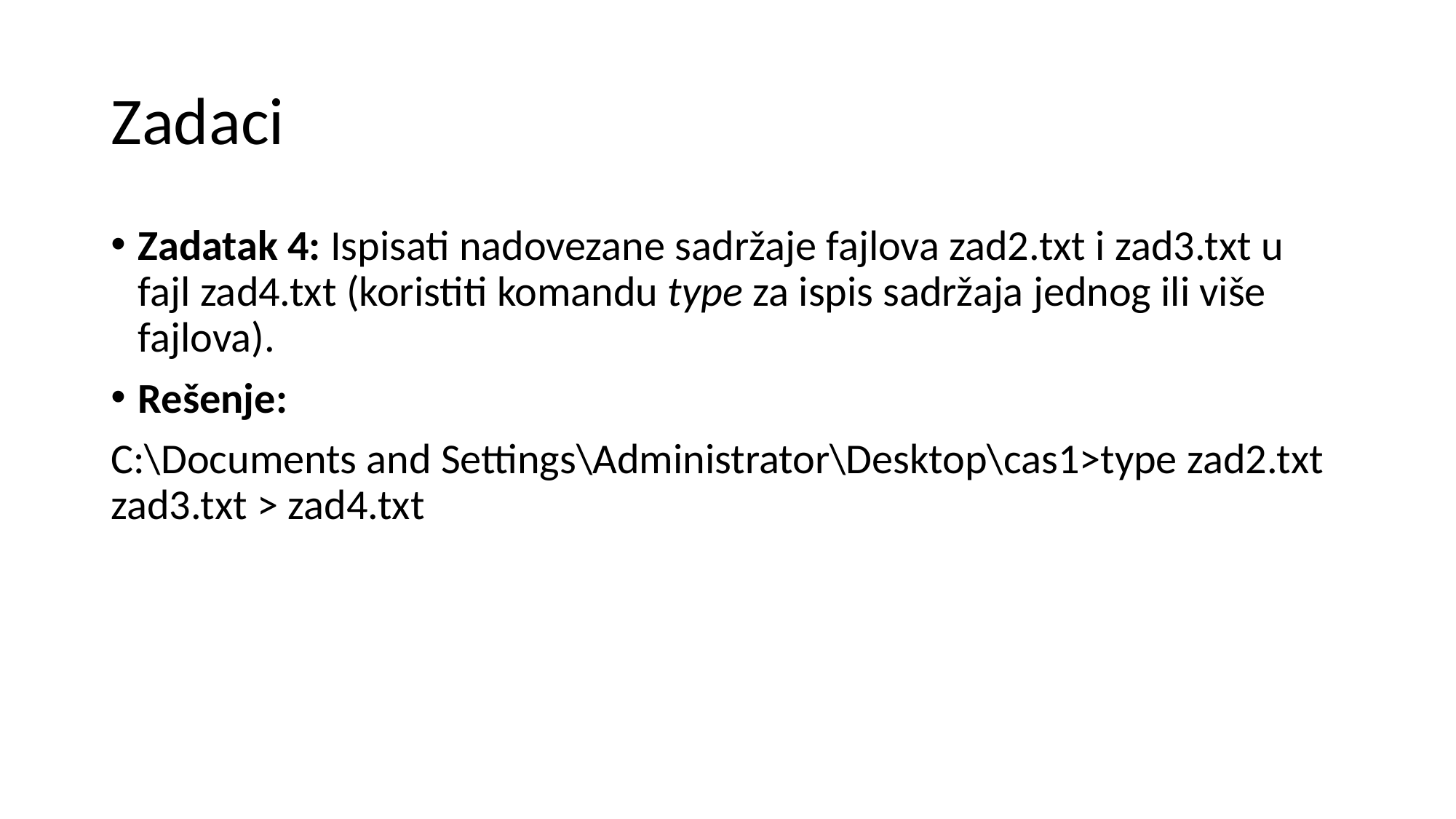

# Zadaci
Zadatak 4: Ispisati nadovezane sadržaje fajlova zad2.txt i zad3.txt u fajl zad4.txt (koristiti komandu type za ispis sadržaja jednog ili više fajlova).
Rešenje:
C:\Documents and Settings\Administrator\Desktop\cas1>type zad2.txt zad3.txt > zad4.txt